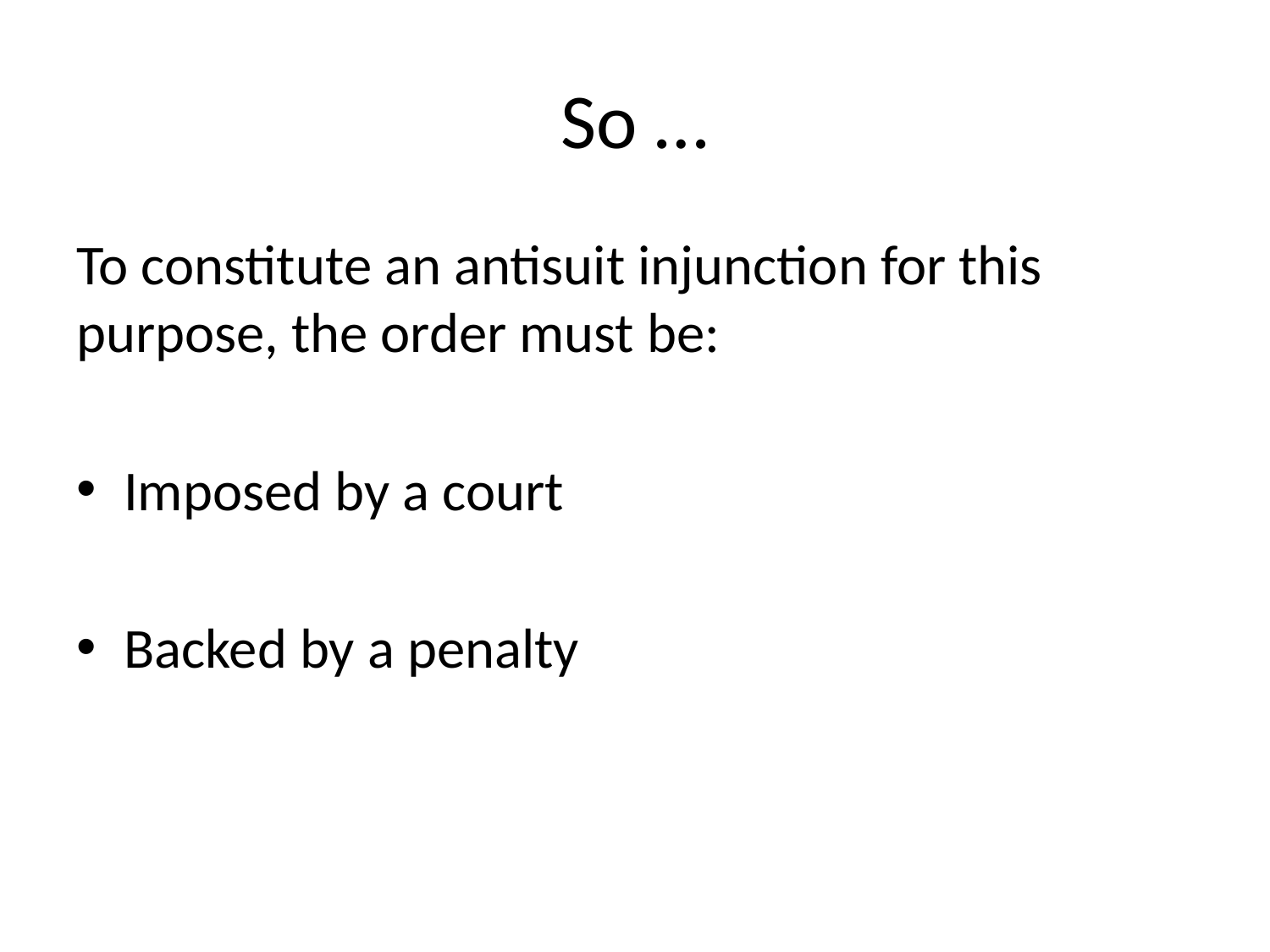

# So …
To constitute an antisuit injunction for this purpose, the order must be:

Imposed by a court

Backed by a penalty